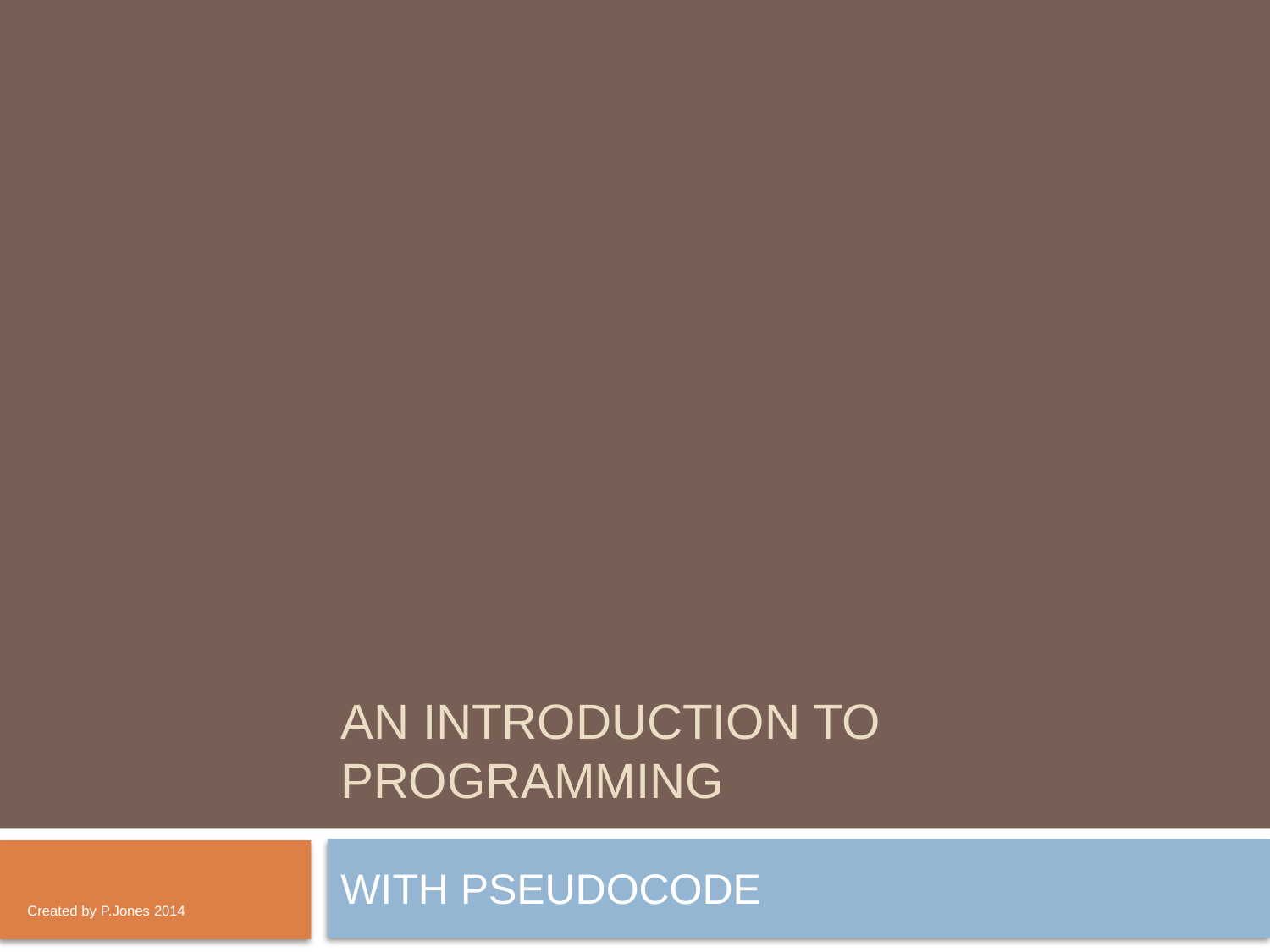

# An Introduction to Programming
WITH PSEUDOCODE
Created by P.Jones 2014